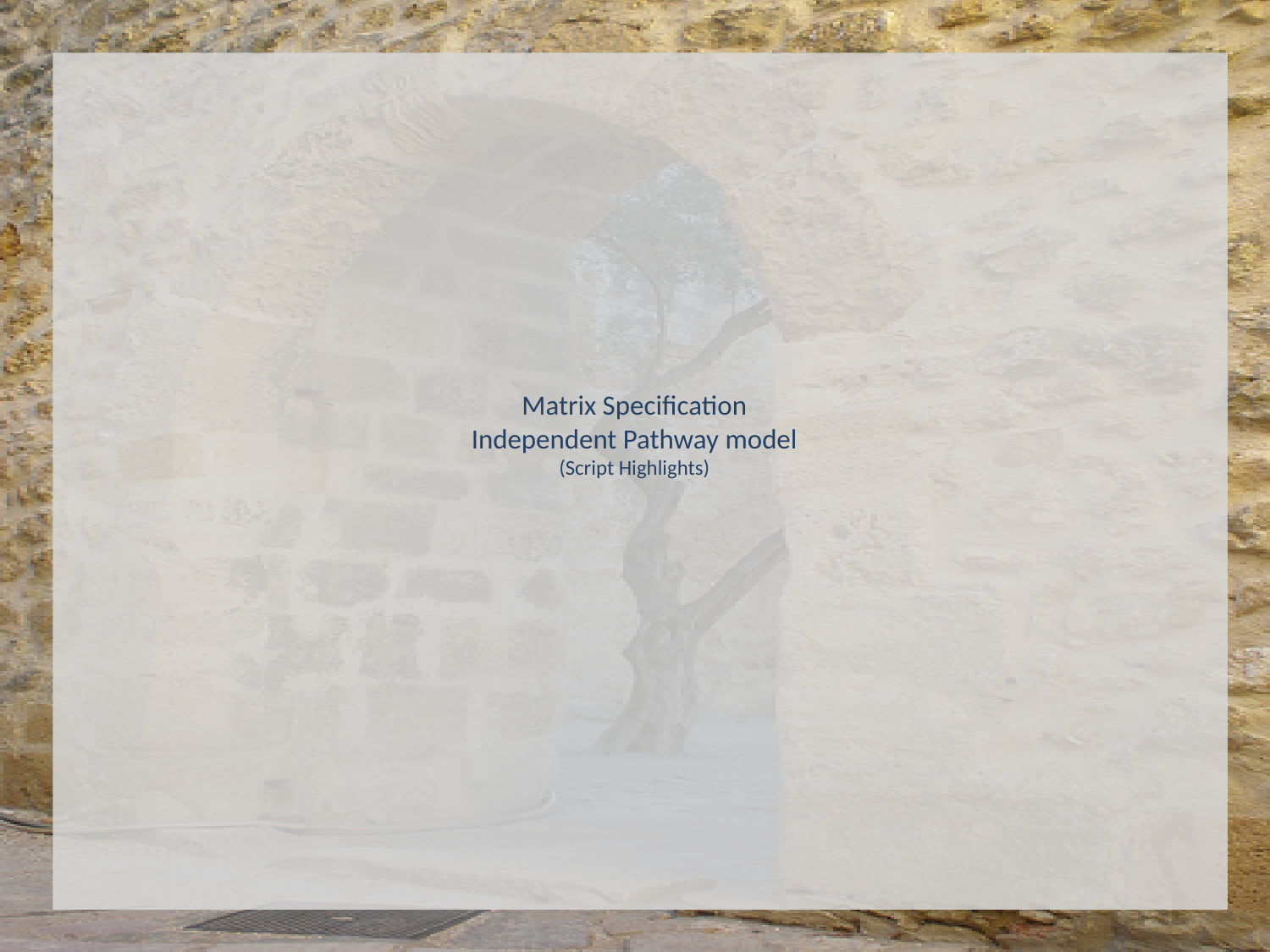

# Matrix Specification Independent Pathway model (Script Highlights)